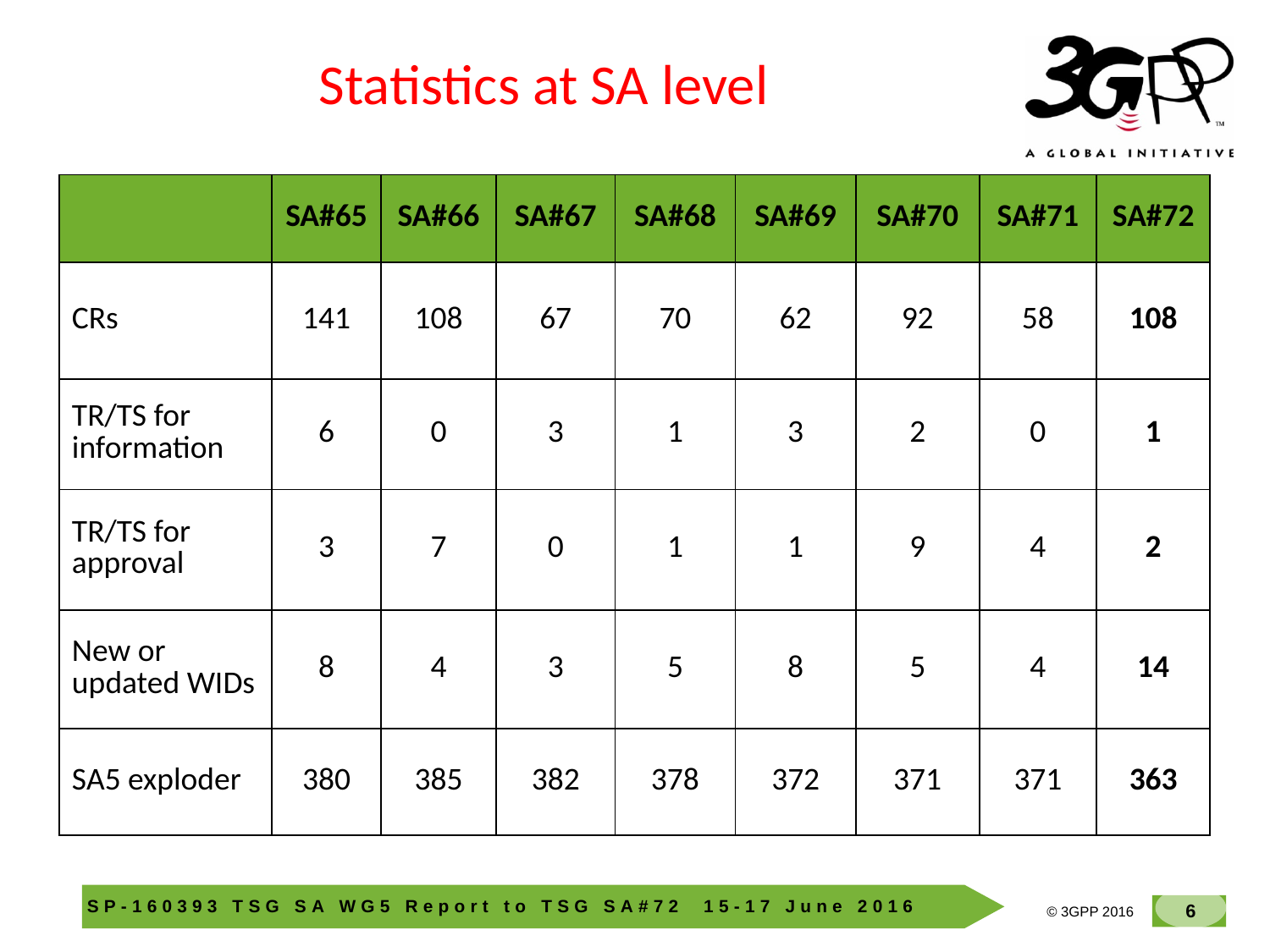

Statistics at SA level
|  | SA#65 | SA#66 | SA#67 | SA#68 | SA#69 | SA#70 | SA#71 | SA#72 |
| --- | --- | --- | --- | --- | --- | --- | --- | --- |
| CRs | 141 | 108 | 67 | 70 | 62 | 92 | 58 | 108 |
| TR/TS for information | 6 | 0 | 3 | 1 | 3 | 2 | 0 | 1 |
| TR/TS for approval | 3 | 7 | 0 | 1 | 1 | 9 | 4 | 2 |
| New or updated WIDs | 8 | 4 | 3 | 5 | 8 | 5 | 4 | 14 |
| SA5 exploder | 380 | 385 | 382 | 378 | 372 | 371 | 371 | 363 |